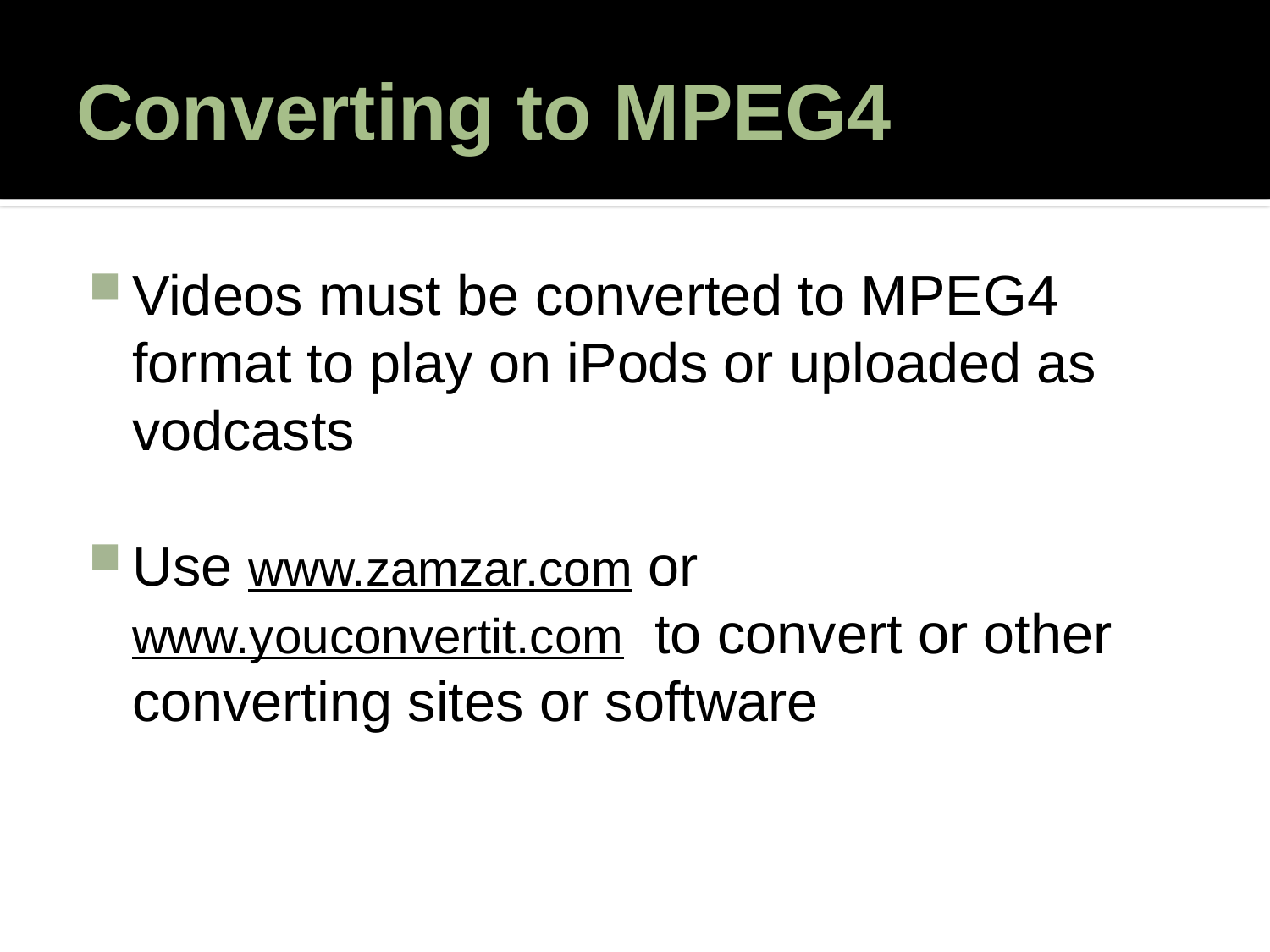

# Converting to MPEG4
Videos must be converted to MPEG4 format to play on iPods or uploaded as vodcasts
Use www.zamzar.com or www.youconvertit.com  to convert or other converting sites or software